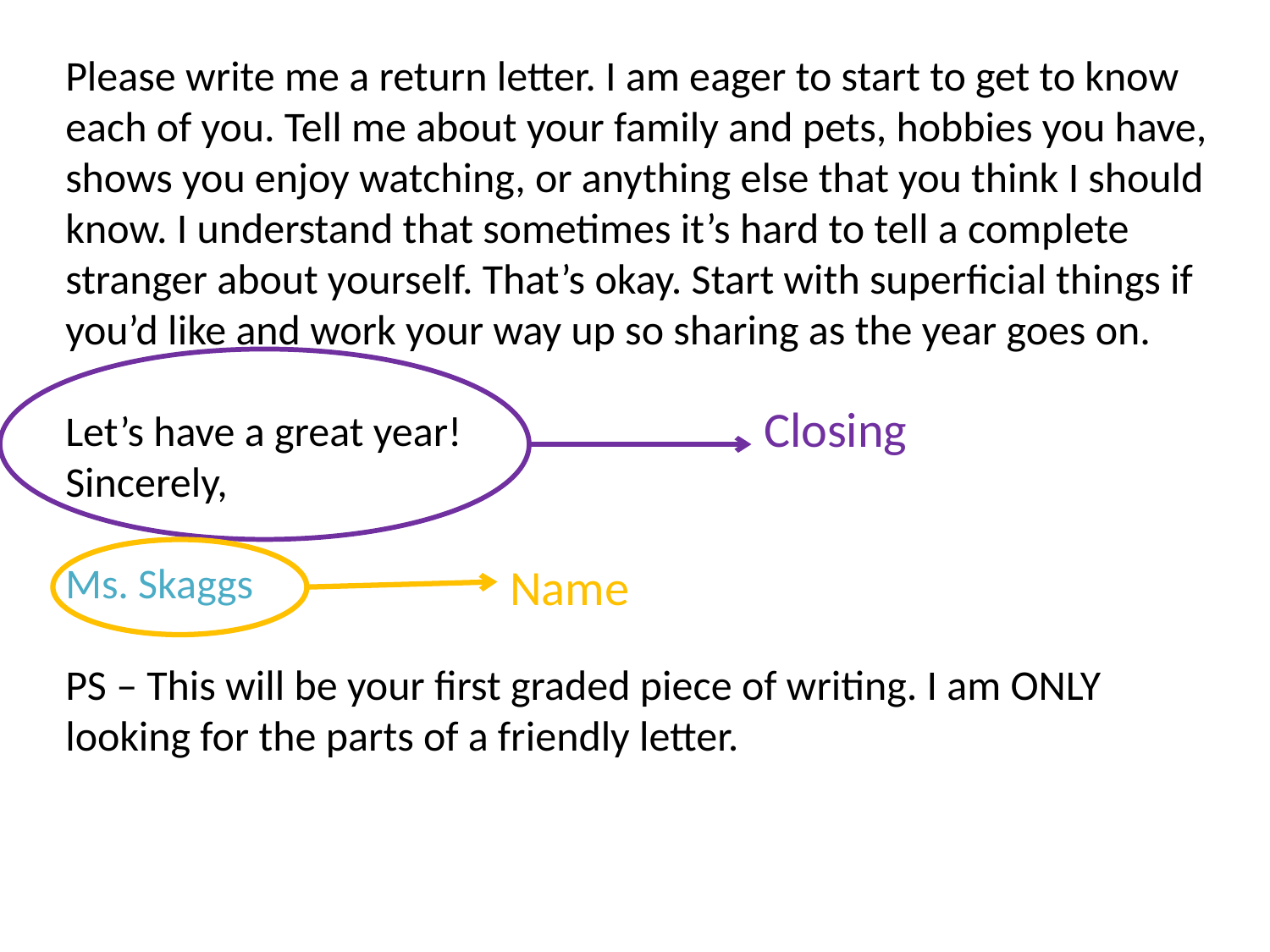

Please write me a return letter. I am eager to start to get to know each of you. Tell me about your family and pets, hobbies you have, shows you enjoy watching, or anything else that you think I should know. I understand that sometimes it’s hard to tell a complete stranger about yourself. That’s okay. Start with superficial things if you’d like and work your way up so sharing as the year goes on.

Let’s have a great year!
Sincerely,

Ms. Skaggs

PS – This will be your first graded piece of writing. I am ONLY looking for the parts of a friendly letter.

Closing

Name